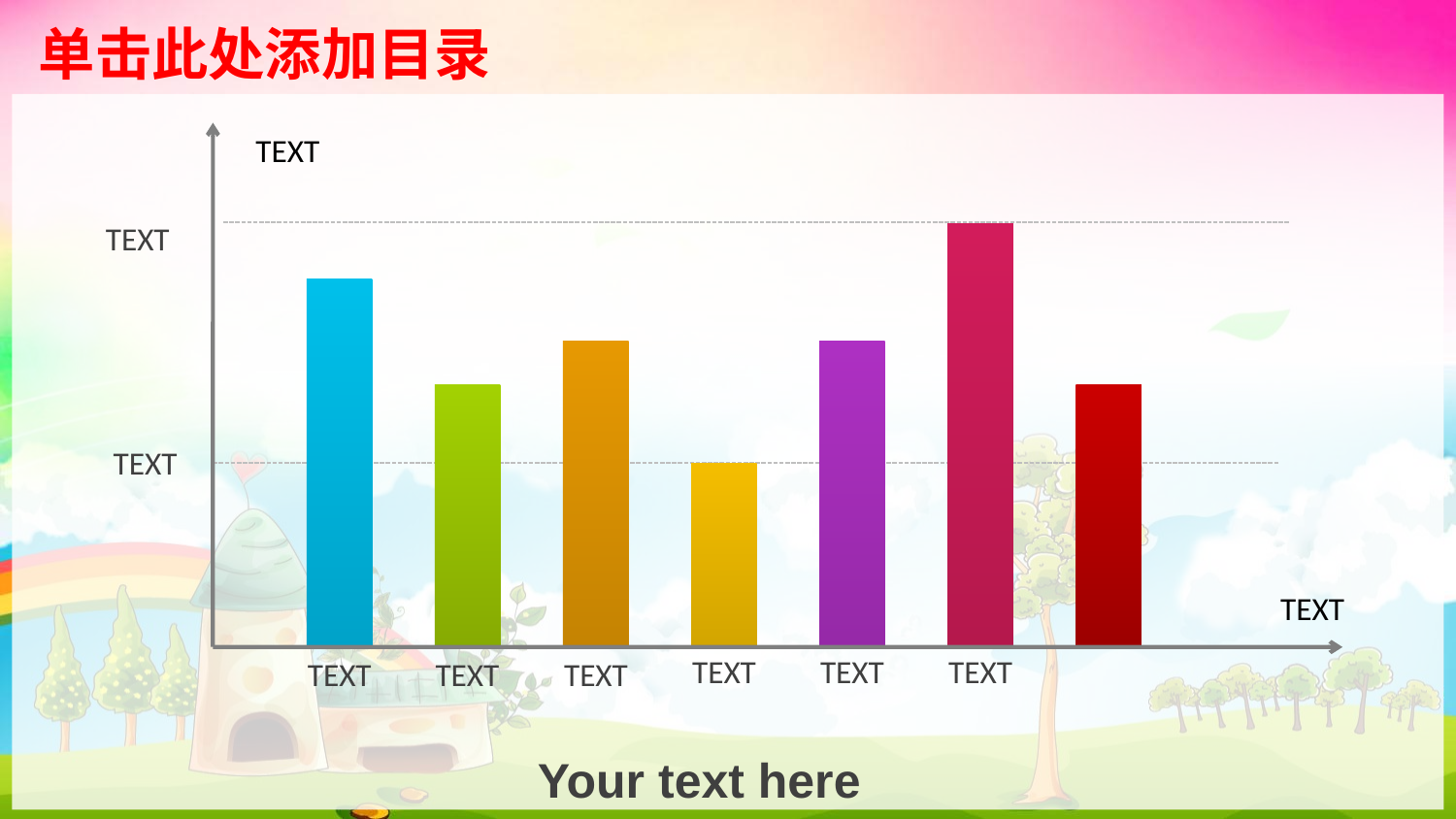

TEXT
TEXT

TEXT

TEXT
TEXT
TEXT
TEXT

TEXT
TEXT
TEXT
Your text here